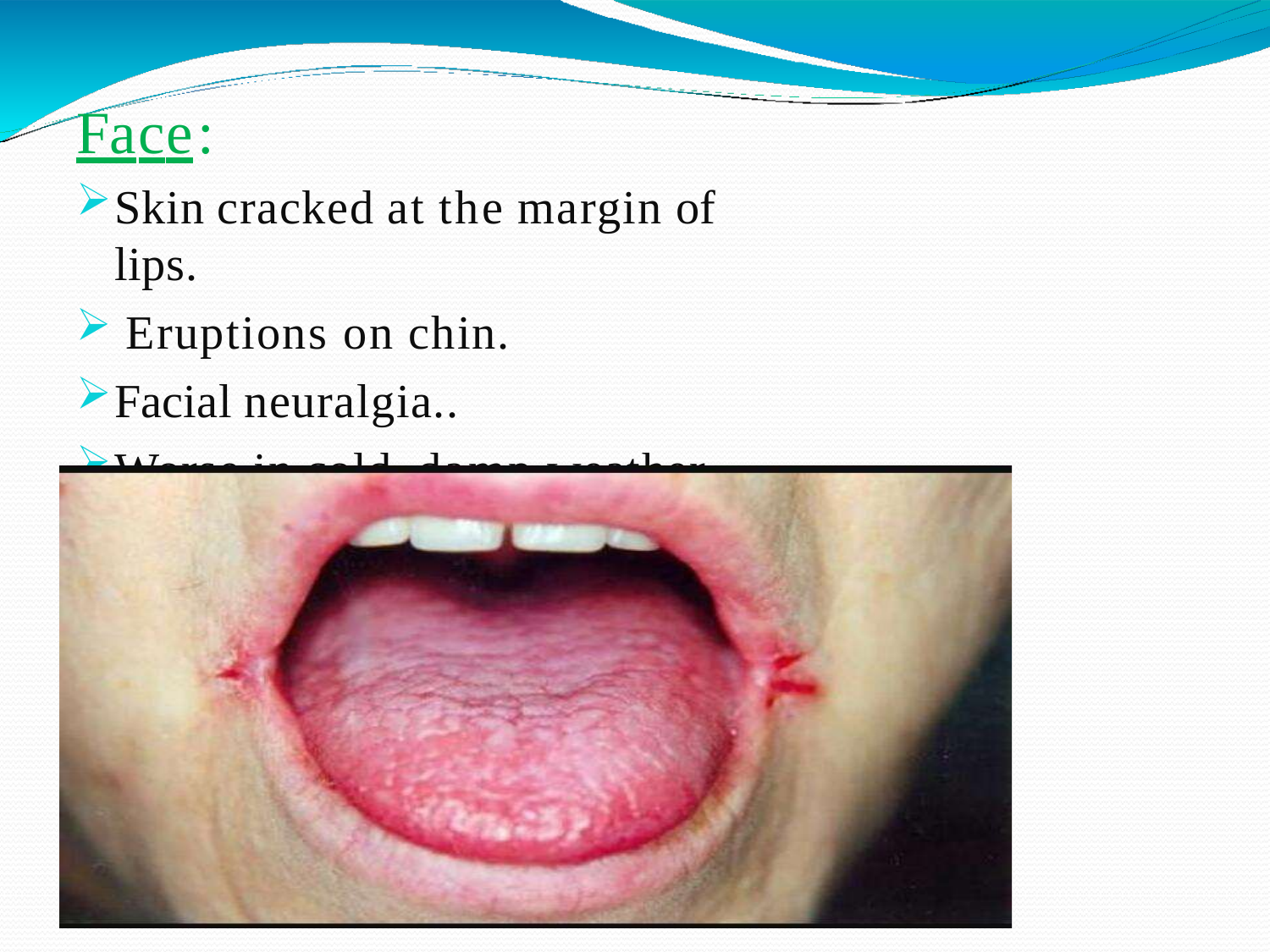

# Face:
Skin cracked at the margin of lips.
Eruptions on chin.
Facial neuralgia..
Worse in cold, damp weather.